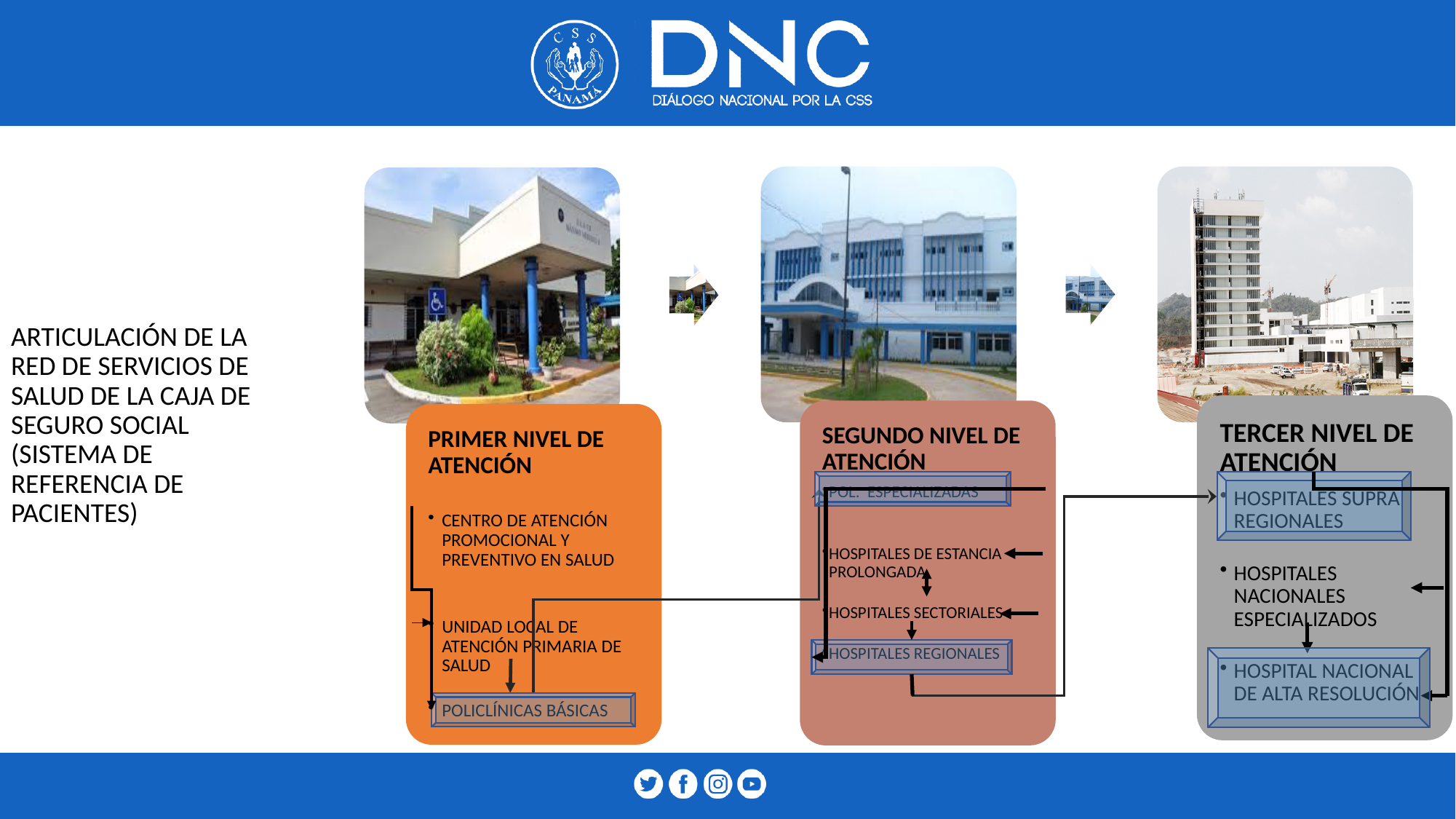

PRIMER NIVEL DE ATENCIÓN

CENTRO DE ATENCIÓN PROMOCIONAL Y PREVENTIVO EN SALUD

UNIDAD LOCAL DE ATENCIÓN PRIMARIA DE SALUD

POLICLÍNICAS BÁSICAS

SEGUNDO NIVEL DE ATENCIÓN
POL.  ESPECIALIZADAS

HOSPITALES DE ESTANCIA PROLONGADA

HOSPITALES SECTORIALES

HOSPITALES REGIONALES

TERCER NIVEL DE ATENCIÓN
HOSPITALES SUPRA REGIONALES

HOSPITALES NACIONALES ESPECIALIZADOS

HOSPITAL NACIONAL   DE ALTA RESOLUCIÓN
# ARTICULACIÓN DE LA RED DE SERVICIOS DE SALUD DE LA CAJA DE SEGURO SOCIAL (SISTEMA DE REFERENCIA DE PACIENTES)